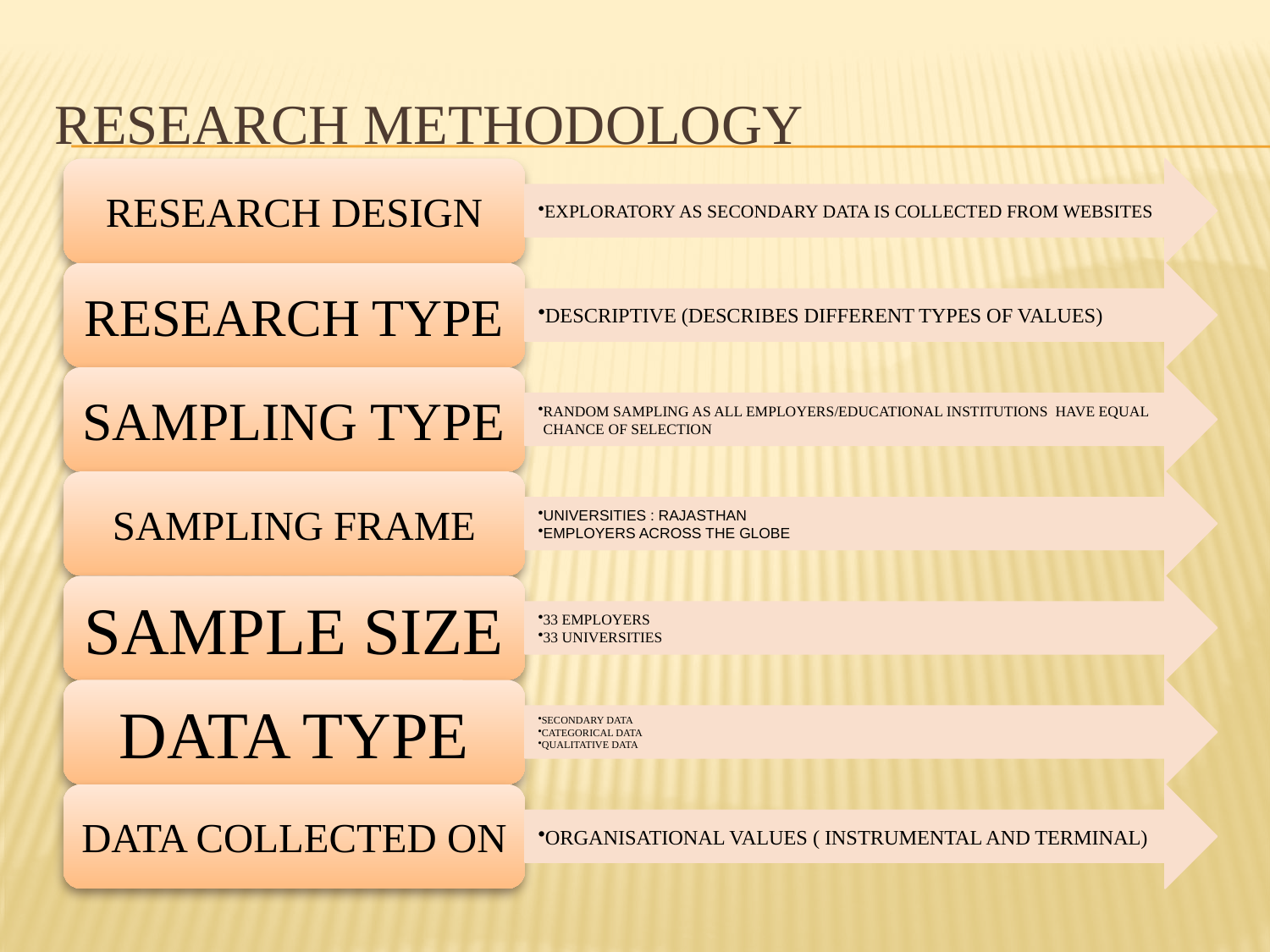

# RESEARCH METHODOLOGY
RESEARCH DESIGN
EXPLORATORY AS SECONDARY DATA IS COLLECTED FROM WEBSITES
RESEARCH TYPE
DESCRIPTIVE (DESCRIBES DIFFERENT TYPES OF VALUES)
SAMPLING TYPE
RANDOM SAMPLING AS ALL EMPLOYERS/EDUCATIONAL INSTITUTIONS  HAVE EQUAL CHANCE OF SELECTION
SAMPLE SIZE
33 EMPLOYERS
33 UNIVERSITIES
DATA TYPE
SECONDARY DATA
CATEGORICAL DATA
QUALITATIVE DATA
DATA COLLECTED ON
ORGANISATIONAL VALUES ( INSTRUMENTAL AND TERMINAL)
SAMPLING FRAME
UNIVERSITIES : RAJASTHAN
EMPLOYERS ACROSS THE GLOBE